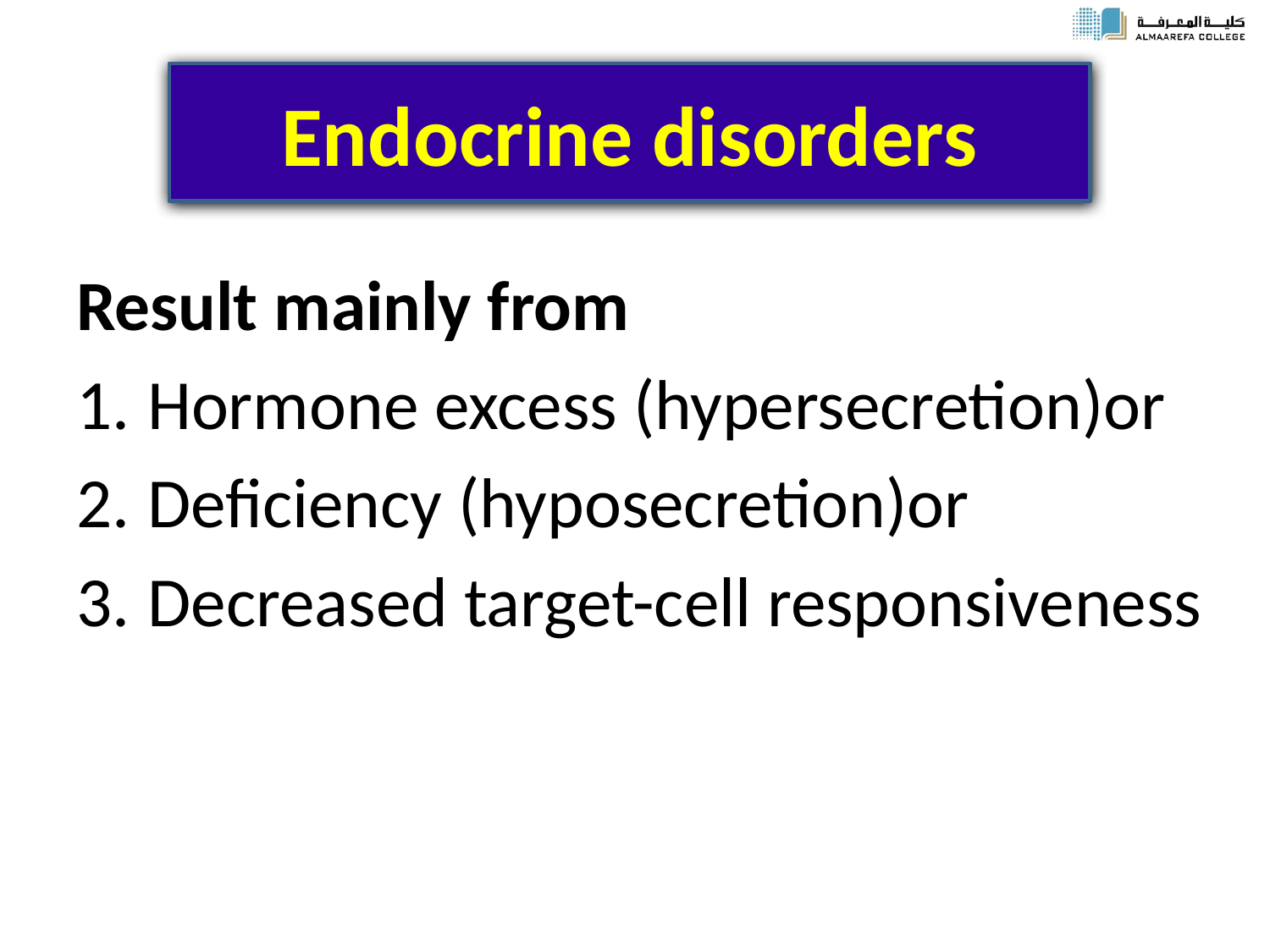

# Endocrine disorders
Result mainly from
Hormone excess (hypersecretion)or
Deficiency (hyposecretion)or
Decreased target-cell responsiveness